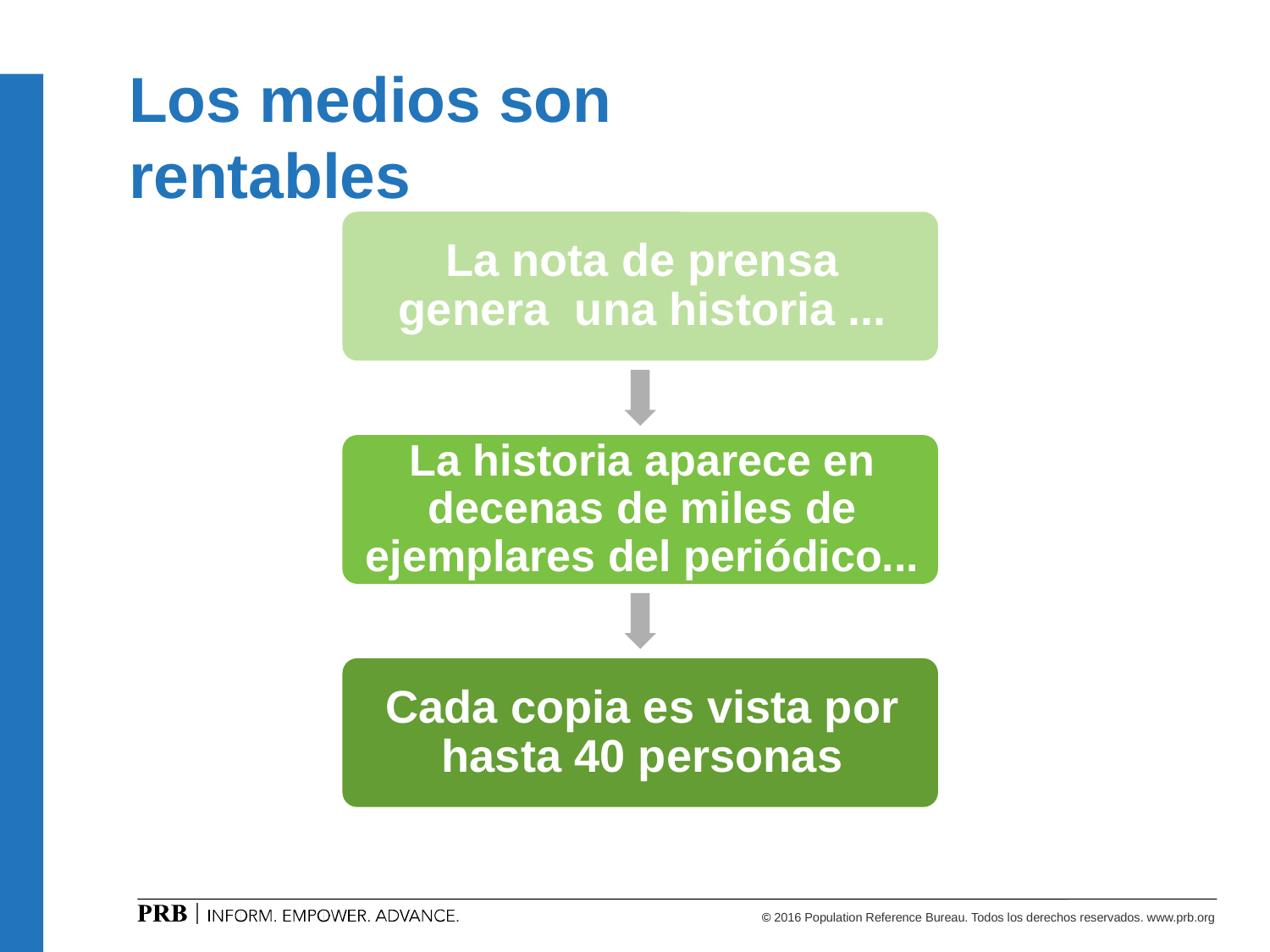

# Los medios son rentables

La nota de prensa genera  una historia ...

La historia aparece en decenas de miles de ejemplares del periódico...

Cada copia es vista por
hasta 40 personas